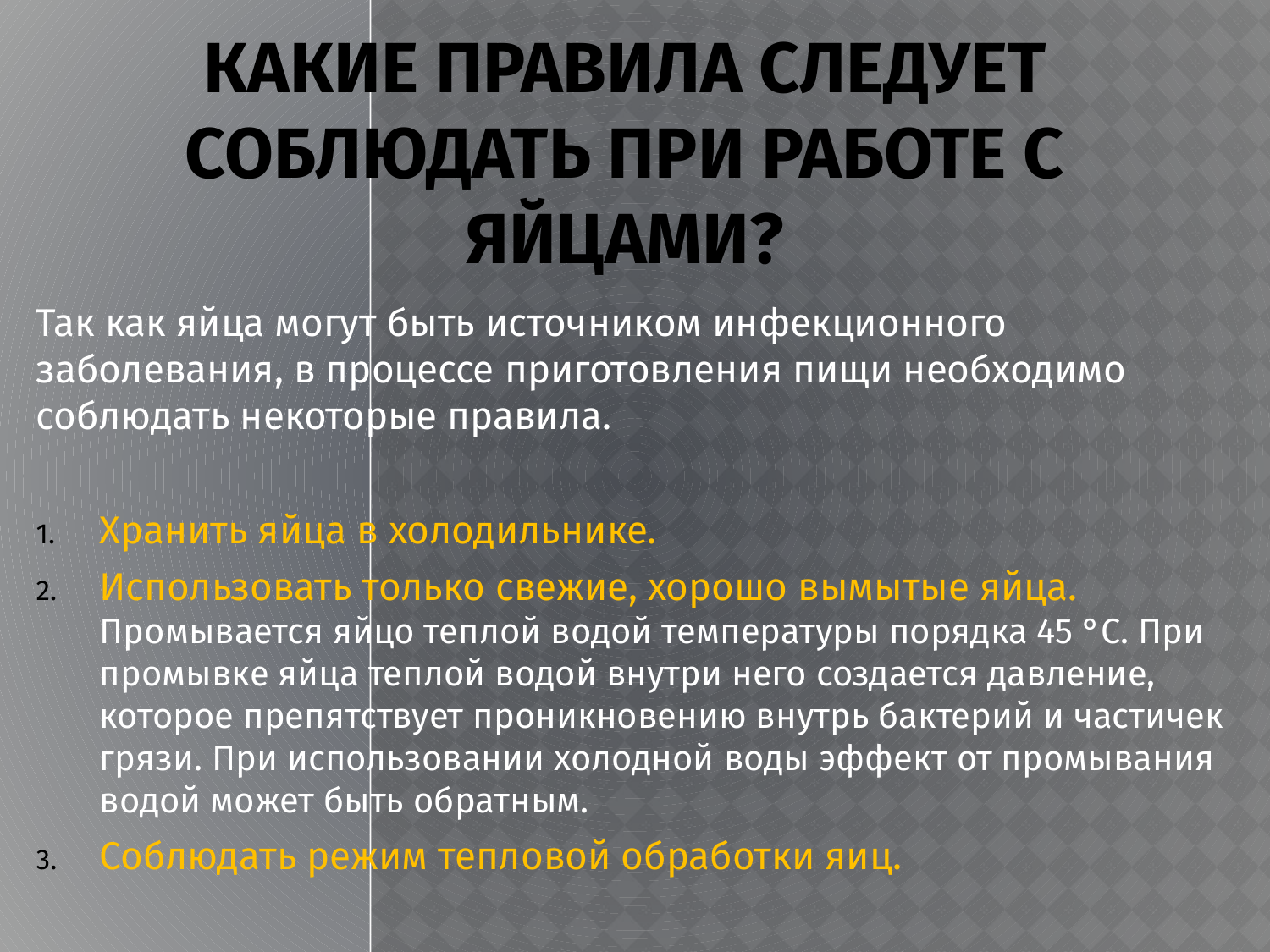

# Какие правила следует соблюдать при работе с яйцами?
Так как яйца могут быть источником инфекционного заболевания, в процессе приготовления пищи необходимо соблюдать некоторые правила.

Хранить яйца в холодильнике.
Использовать только свежие, хорошо вымытые яйца. Промывается яйцо теплой водой температуры порядка 45 °C. При промывке яйца теплой водой внутри него создается давление, которое препятствует проникновению внутрь бактерий и частичек грязи. При использовании холодной воды эффект от промывания водой может быть обратным.
Соблюдать режим тепловой обработки яиц.